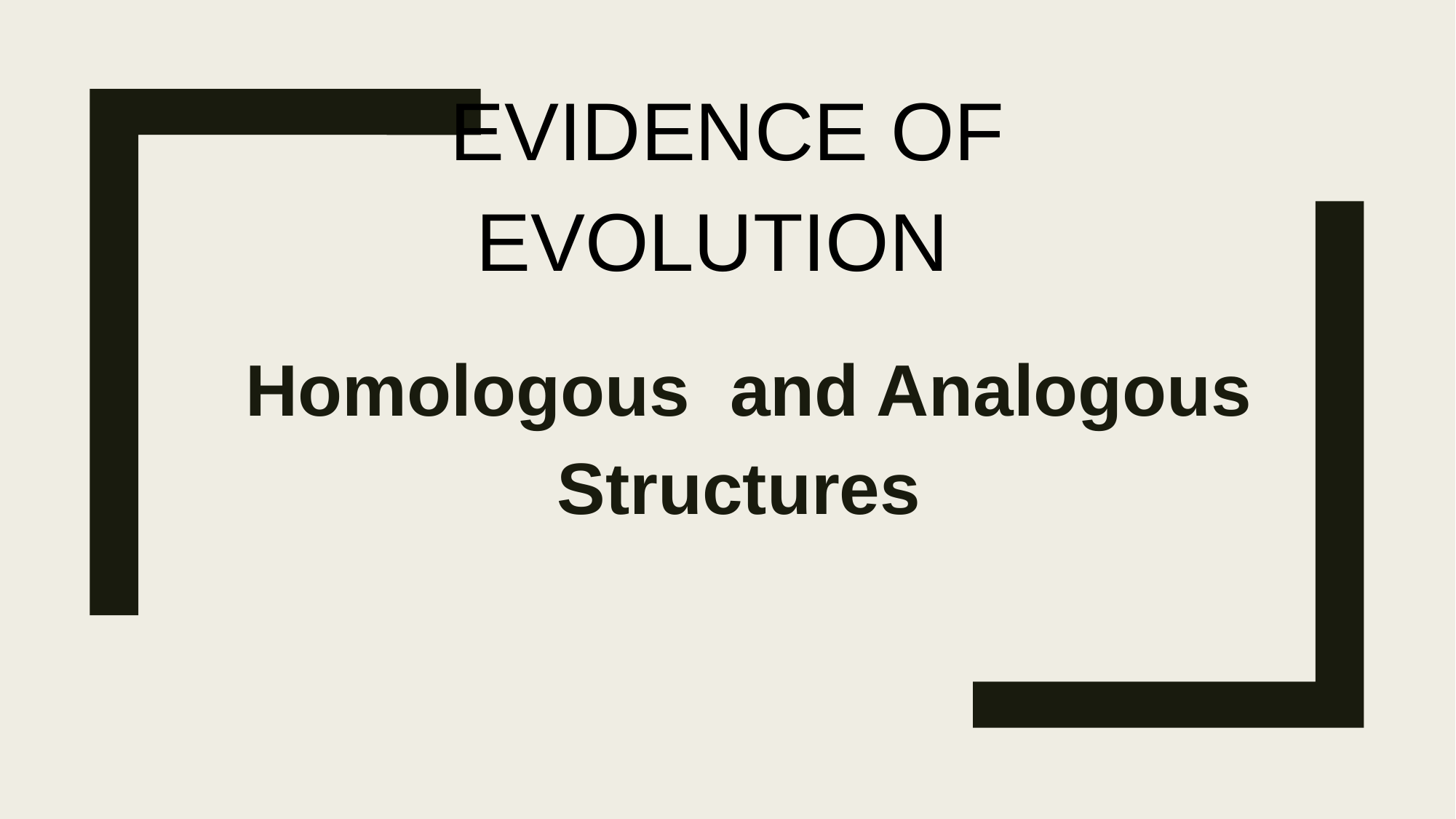

# Evidence of Evolution
Homologous  and Analogous Structures